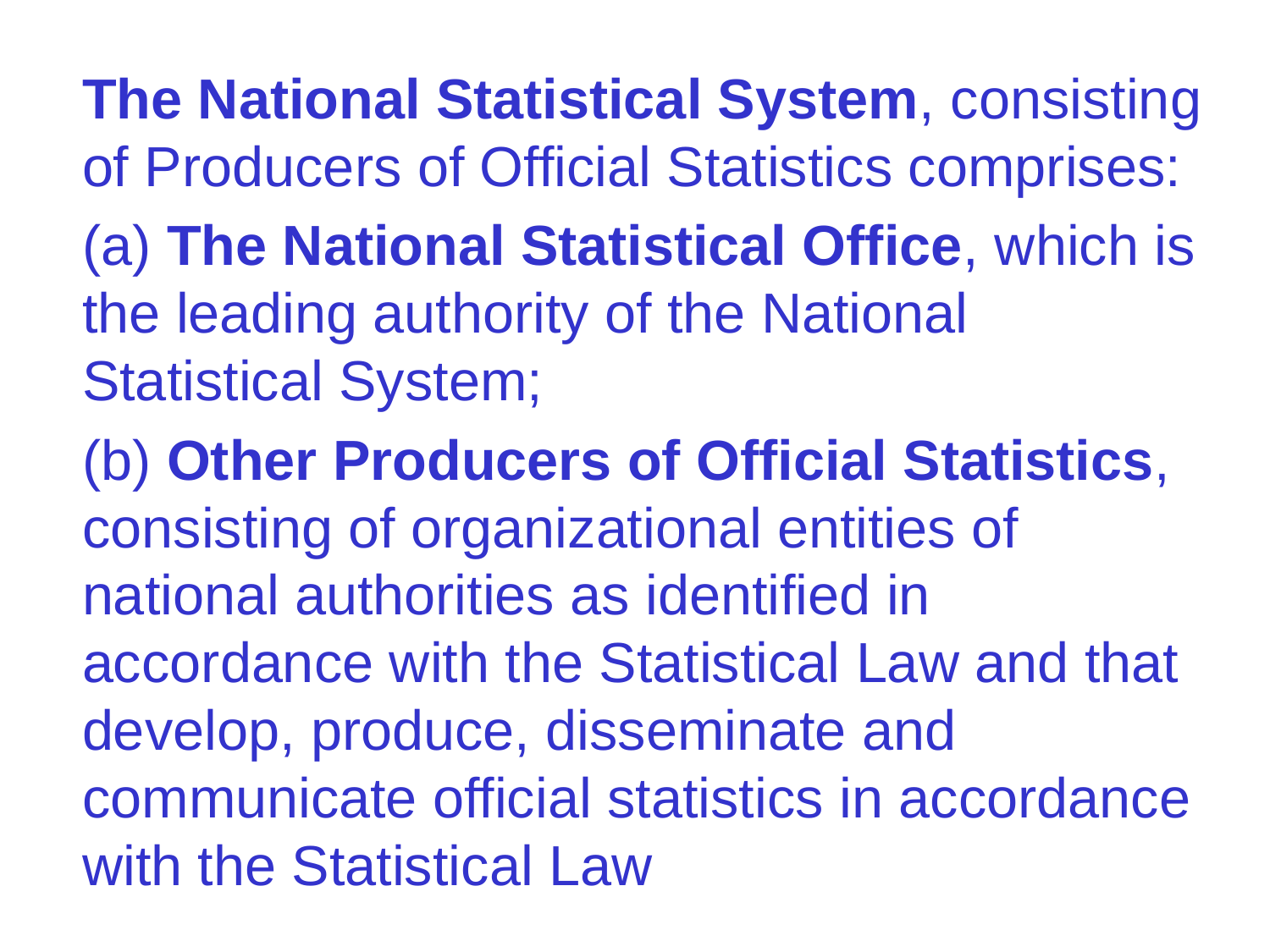

The National Statistical System, consisting of Producers of Official Statistics comprises:
(a) The National Statistical Office, which is the leading authority of the National Statistical System;
(b) Other Producers of Official Statistics, consisting of organizational entities of national authorities as identified in accordance with the Statistical Law and that develop, produce, disseminate and communicate official statistics in accordance with the Statistical Law